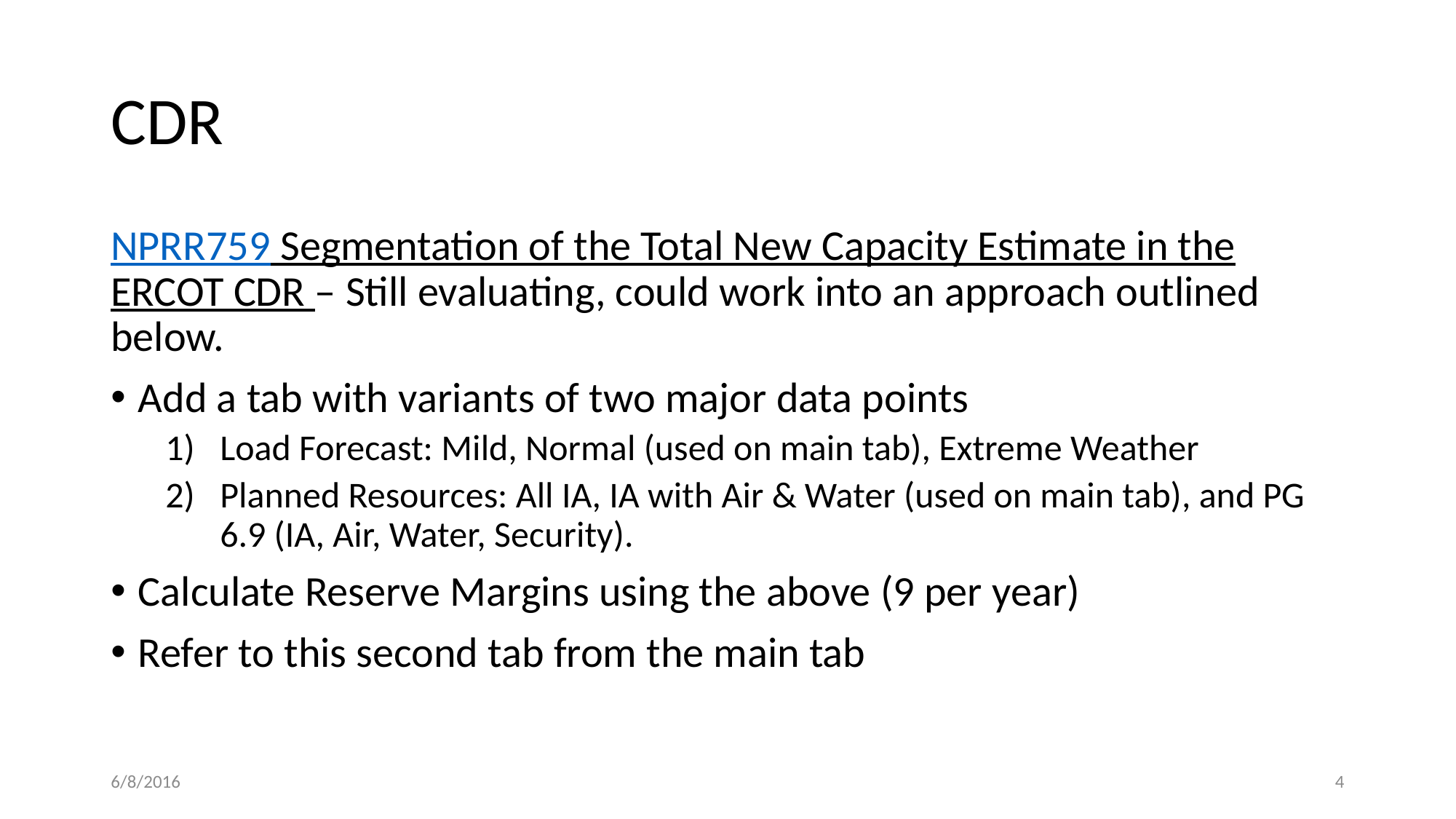

# CDR
NPRR759 Segmentation of the Total New Capacity Estimate in the ERCOT CDR – Still evaluating, could work into an approach outlined below.
Add a tab with variants of two major data points
Load Forecast: Mild, Normal (used on main tab), Extreme Weather
Planned Resources: All IA, IA with Air & Water (used on main tab), and PG 6.9 (IA, Air, Water, Security).
Calculate Reserve Margins using the above (9 per year)
Refer to this second tab from the main tab
6/8/2016
4